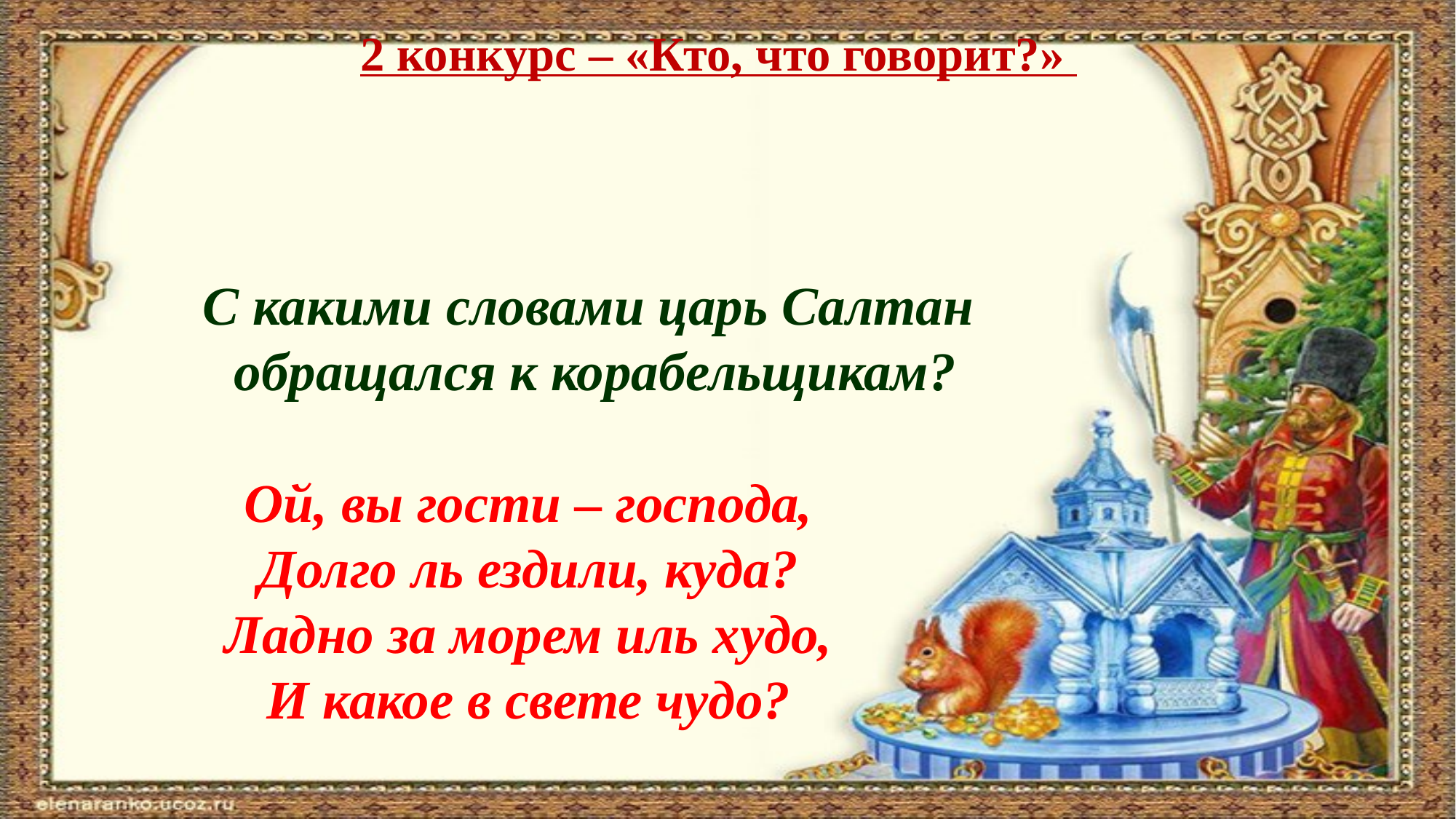

2 конкурс – «Кто, что говорит?»
С какими словами царь Салтан
 обращался к корабельщикам?
Ой, вы гости – господа,
Долго ль ездили, куда?
Ладно за морем иль худо,
И какое в свете чудо?